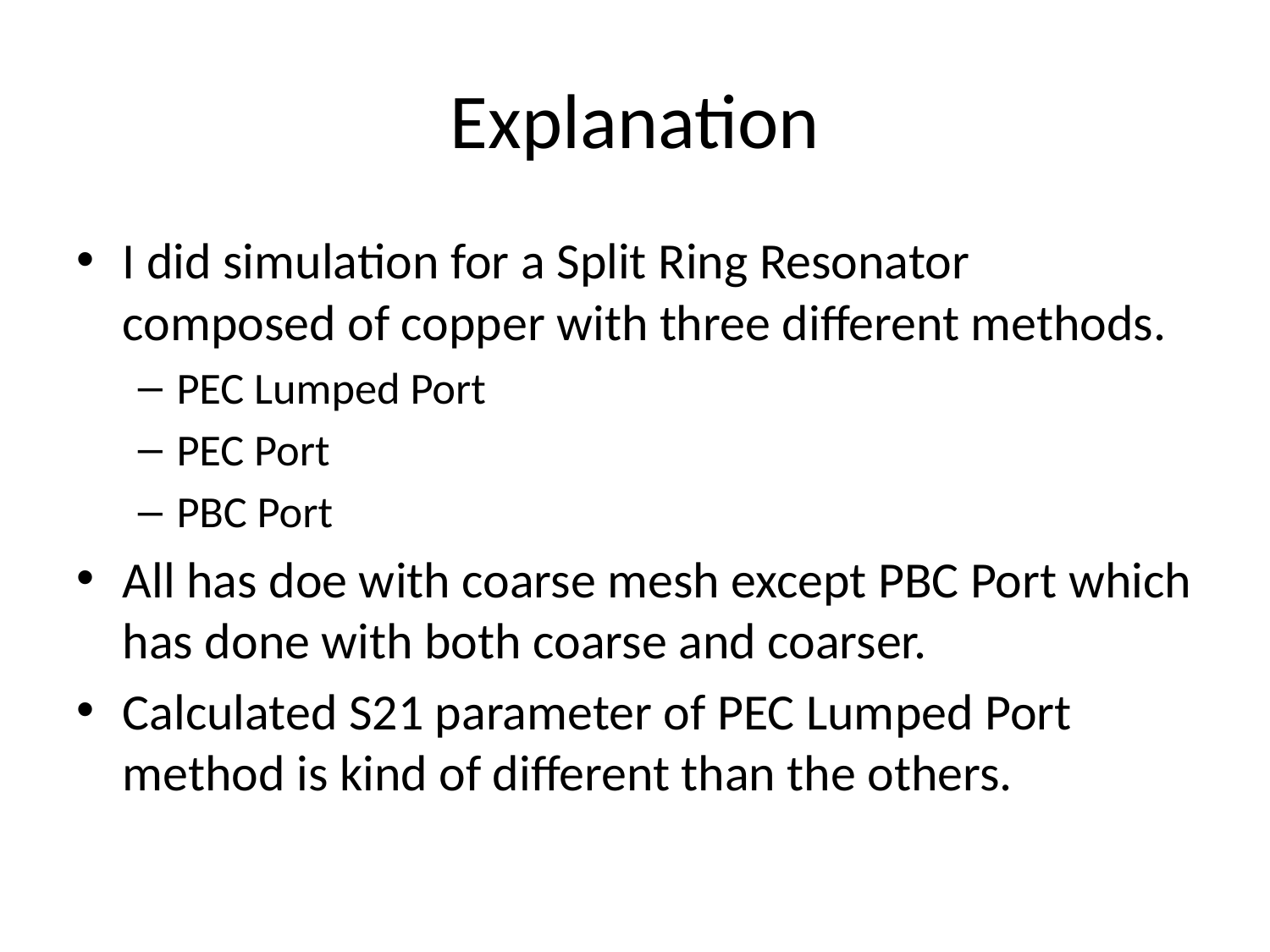

# Explanation
I did simulation for a Split Ring Resonator composed of copper with three different methods.
PEC Lumped Port
PEC Port
PBC Port
All has doe with coarse mesh except PBC Port which has done with both coarse and coarser.
Calculated S21 parameter of PEC Lumped Port method is kind of different than the others.